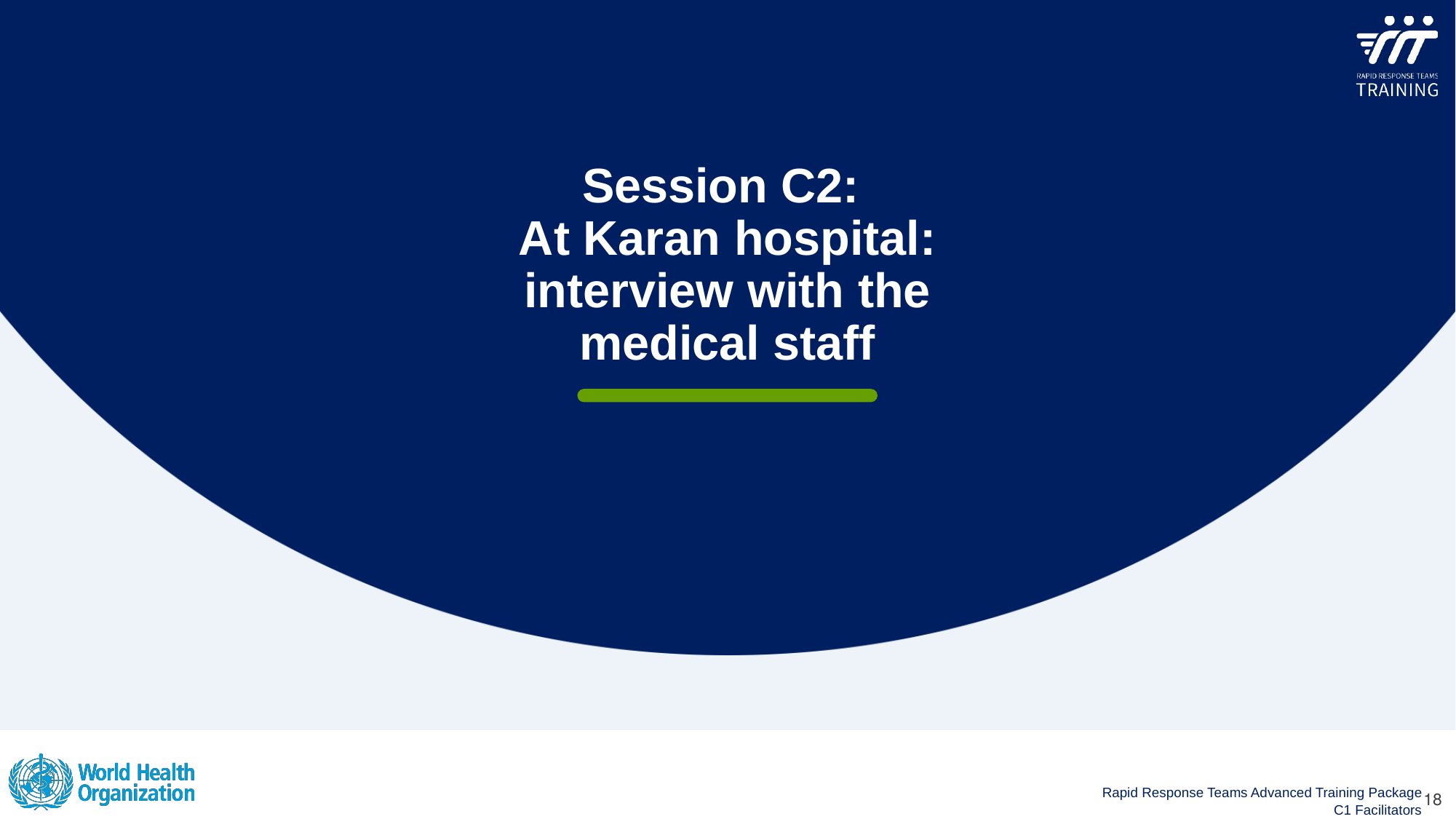

Session C2:
At Karan hospital: interview with the medical staff